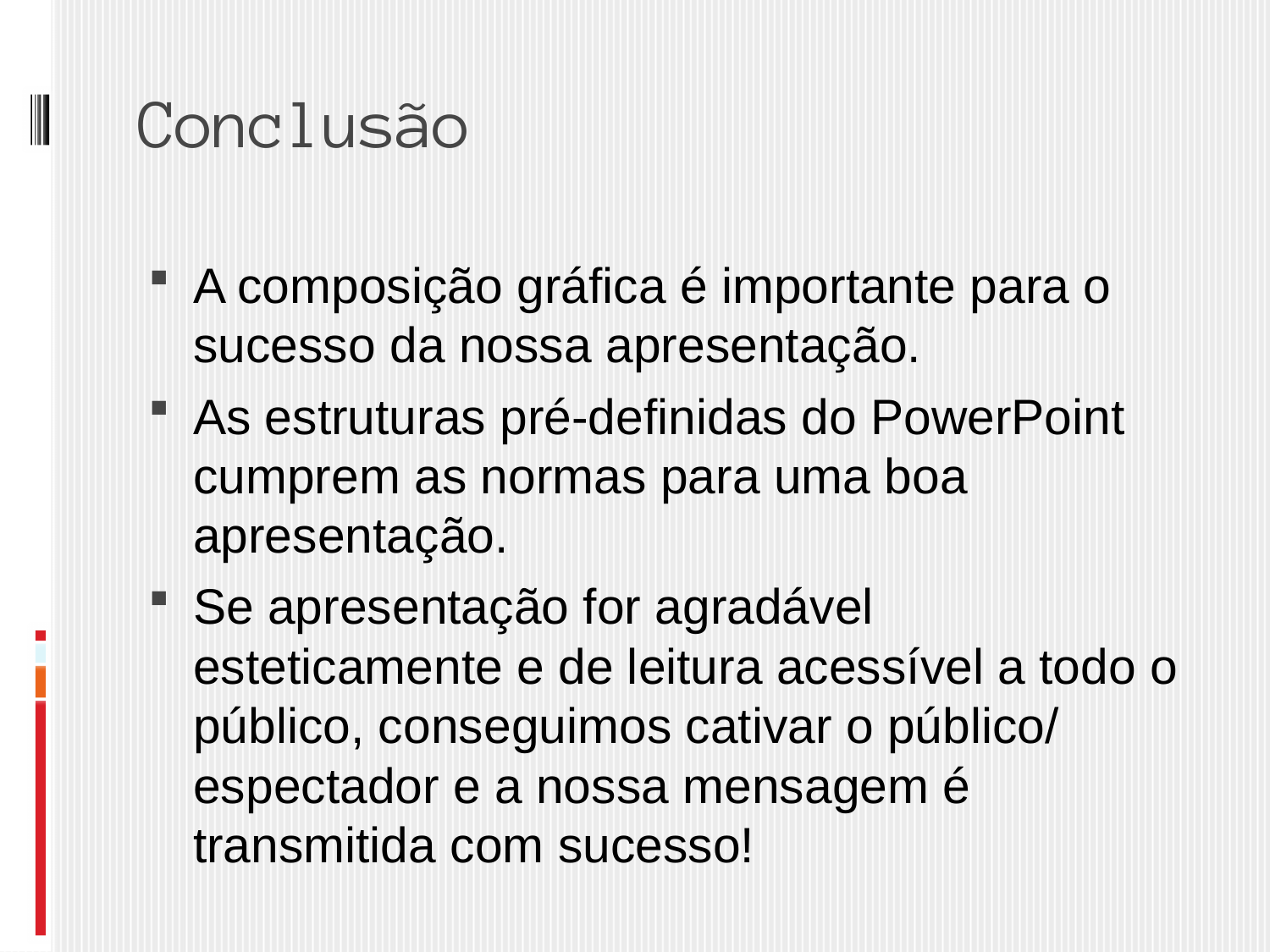

# Conclusão
A composição gráfica é importante para o sucesso da nossa apresentação.
As estruturas pré-definidas do PowerPoint cumprem as normas para uma boa apresentação.
Se apresentação for agradável esteticamente e de leitura acessível a todo o público, conseguimos cativar o público/ espectador e a nossa mensagem é transmitida com sucesso!